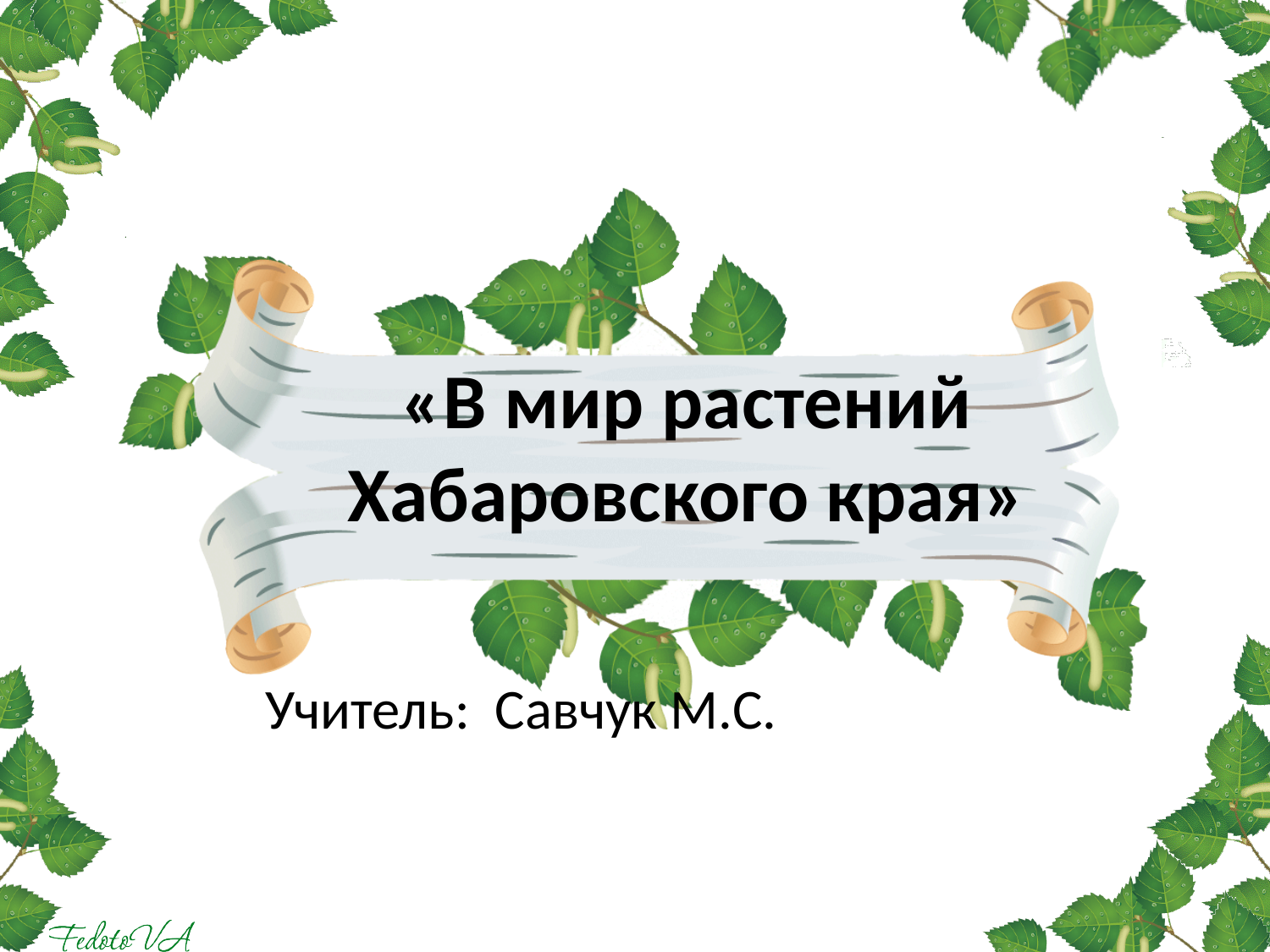

# «В мир растений Хабаровского края»
 Учитель:  Савчук М.С.